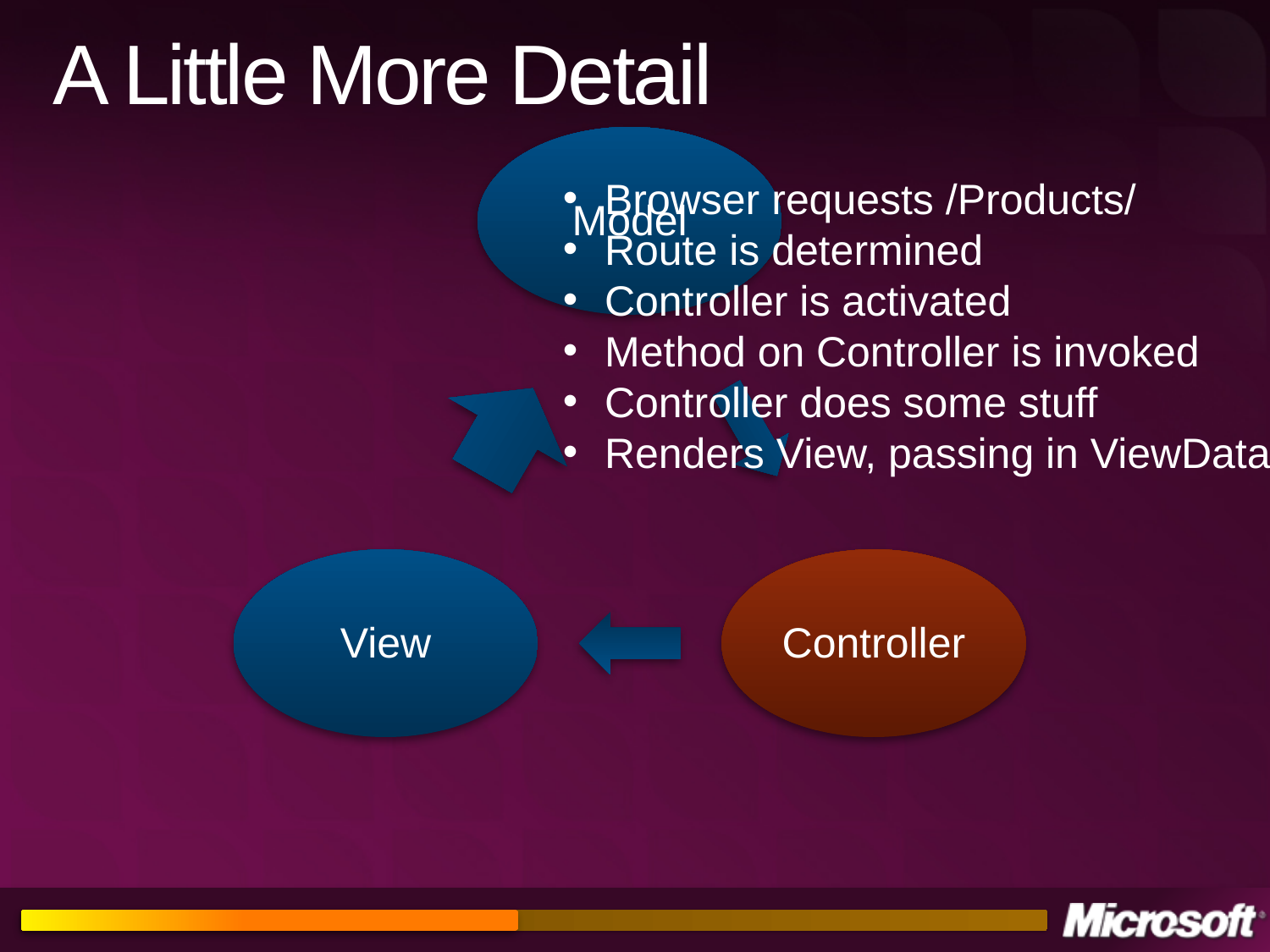

# A Little More Detail
Model
Controller
View
 Browser requests /Products/
 Route is determined
 Controller is activated
 Method on Controller is invoked
 Controller does some stuff
 Renders View, passing in ViewData